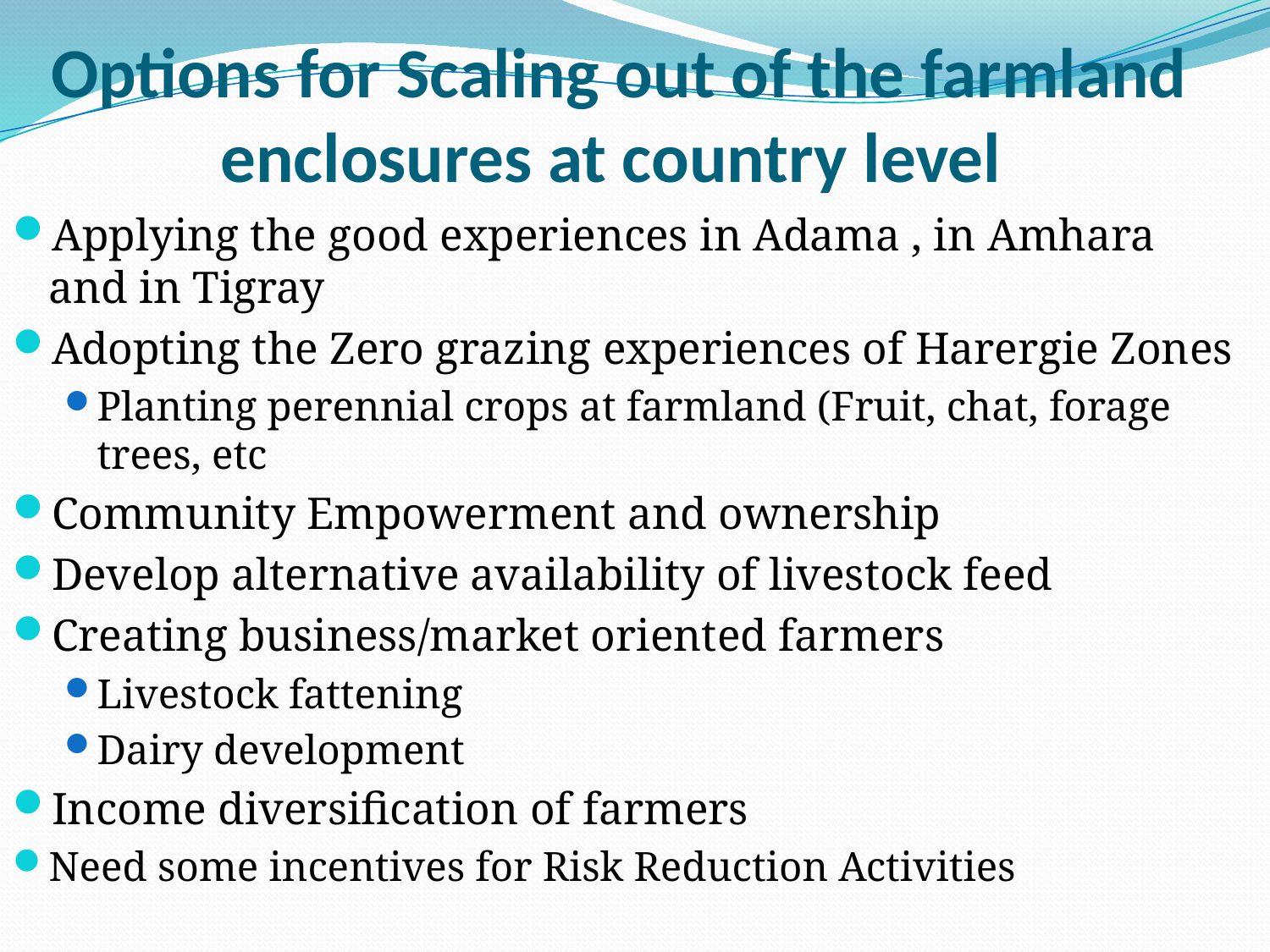

# Options for Scaling out of the farmland enclosures at country level
Applying the good experiences in Adama , in Amhara and in Tigray
Adopting the Zero grazing experiences of Harergie Zones
Planting perennial crops at farmland (Fruit, chat, forage trees, etc
Community Empowerment and ownership
Develop alternative availability of livestock feed
Creating business/market oriented farmers
Livestock fattening
Dairy development
Income diversification of farmers
Need some incentives for Risk Reduction Activities